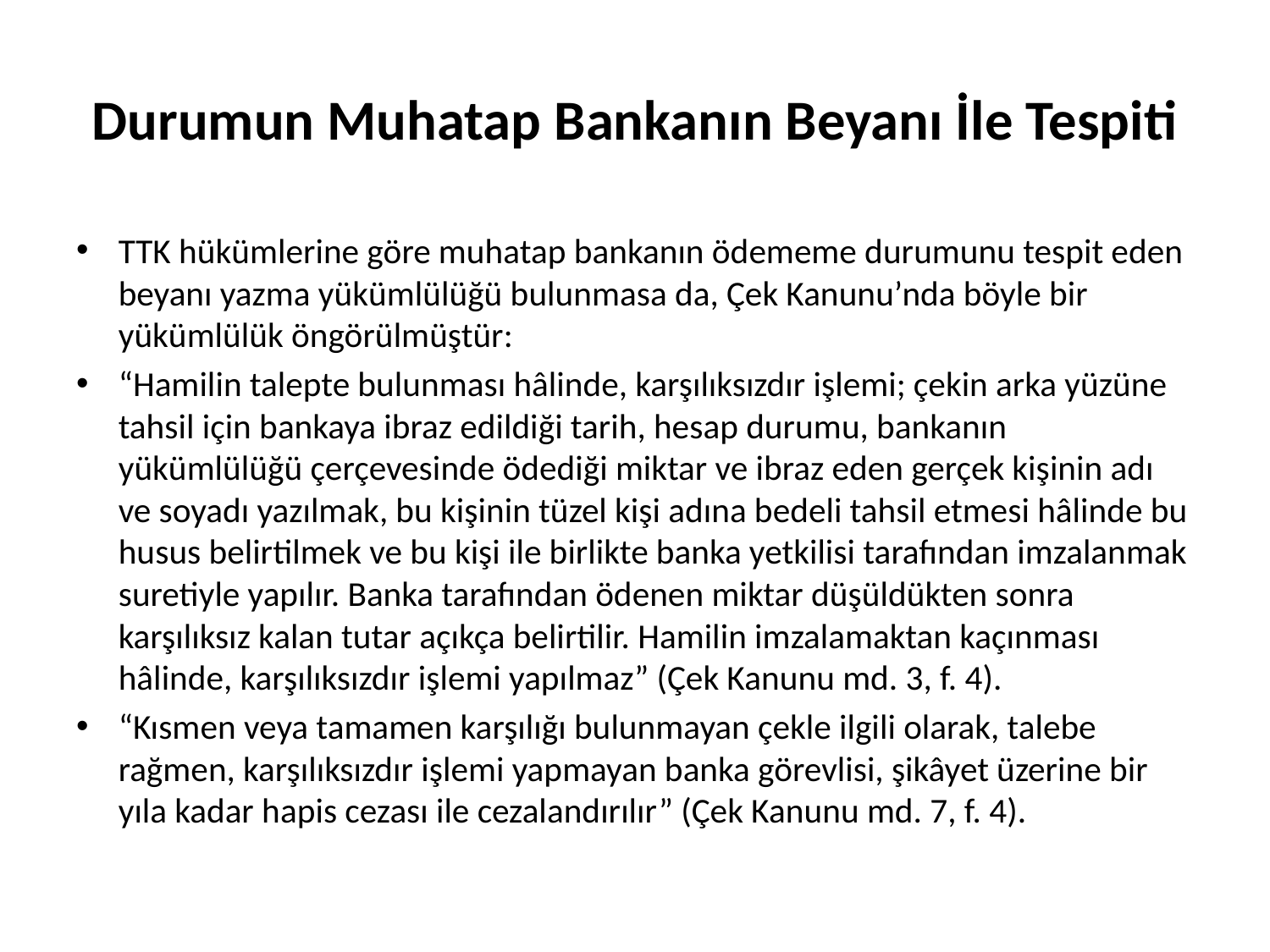

# Durumun Muhatap Bankanın Beyanı İle Tespiti
TTK hükümlerine göre muhatap bankanın ödememe durumunu tespit eden beyanı yazma yükümlülüğü bulunmasa da, Çek Kanunu’nda böyle bir yükümlülük öngörülmüştür:
“Hamilin talepte bulunması hâlinde, karşılıksızdır işlemi; çekin arka yüzüne tahsil için bankaya ibraz edildiği tarih, hesap durumu, bankanın yükümlülüğü çerçevesinde ödediği miktar ve ibraz eden gerçek kişinin adı ve soyadı yazılmak, bu kişinin tüzel kişi adına bedeli tahsil etmesi hâlinde bu husus belirtilmek ve bu kişi ile birlikte banka yetkilisi tarafından imzalanmak suretiyle yapılır. Banka tarafından ödenen miktar düşüldükten sonra karşılıksız kalan tutar açıkça belirtilir. Hamilin imzalamaktan kaçınması hâlinde, karşılıksızdır işlemi yapılmaz” (Çek Kanunu md. 3, f. 4).
“Kısmen veya tamamen karşılığı bulunmayan çekle ilgili olarak, talebe rağmen, karşılıksızdır işlemi yapmayan banka görevlisi, şikâyet üzerine bir yıla kadar hapis cezası ile cezalandırılır” (Çek Kanunu md. 7, f. 4).